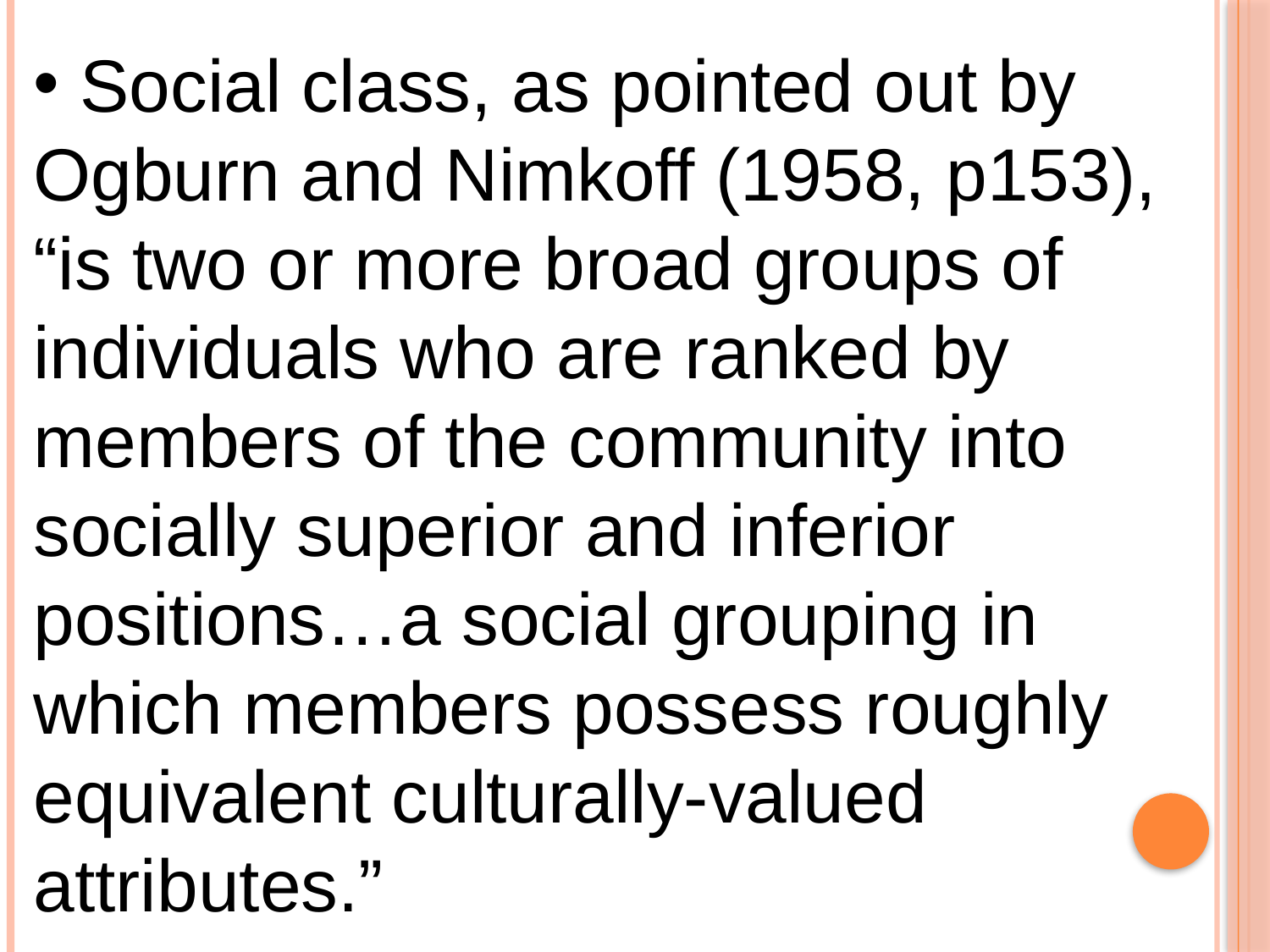

Social class, as pointed out by Ogburn and Nimkoff (1958, p153), “is two or more broad groups of individuals who are ranked by members of the community into socially superior and inferior positions…a social grouping in which members possess roughly equivalent culturally-valued attributes.”